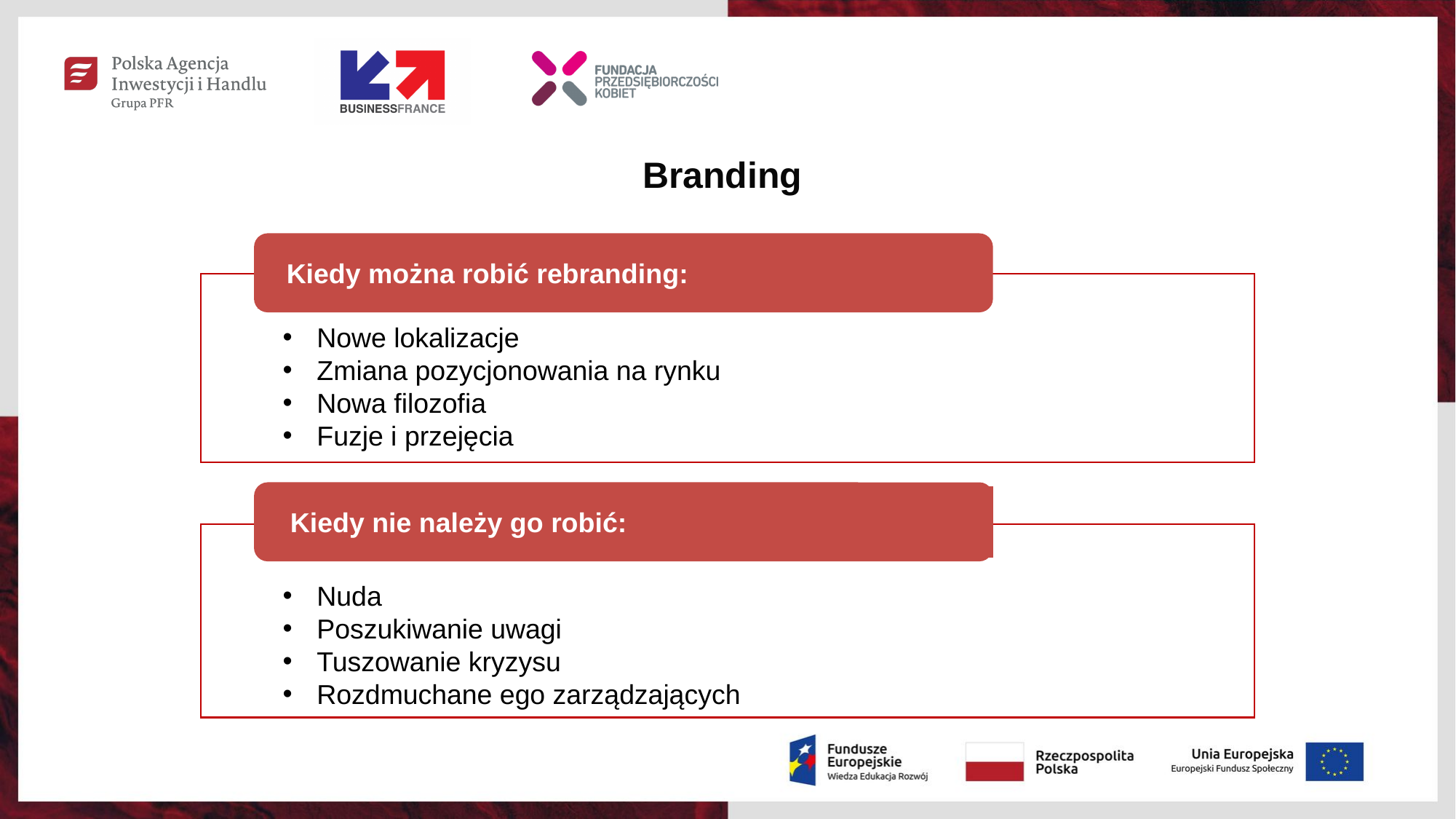

Branding

Kiedy można robić rebranding:
Nowe lokalizacje
Zmiana pozycjonowania na rynku
Nowa filozofia
Fuzje i przejęcia

Kiedy nie należy go robić:

Nuda
Poszukiwanie uwagi
Tuszowanie kryzysu
Rozdmuchane ego zarządzających